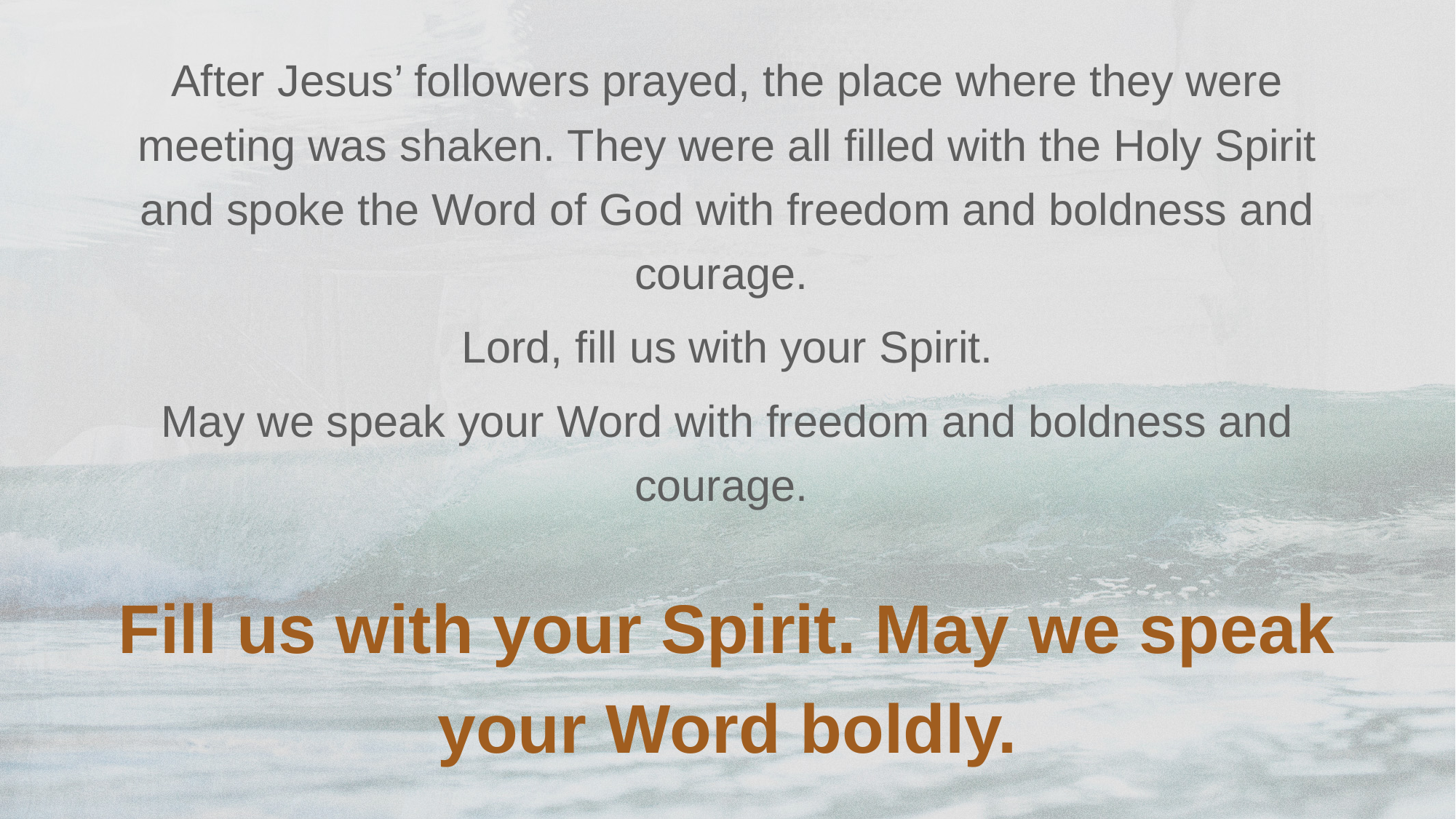

After Jesus’ followers prayed, the place where they were meeting was shaken. They were all filled with the Holy Spirit and spoke the Word of God with freedom and boldness and courage.
Lord, fill us with your Spirit.
May we speak your Word with freedom and boldness and courage.

Fill us with your Spirit. May we speak your Word boldly.